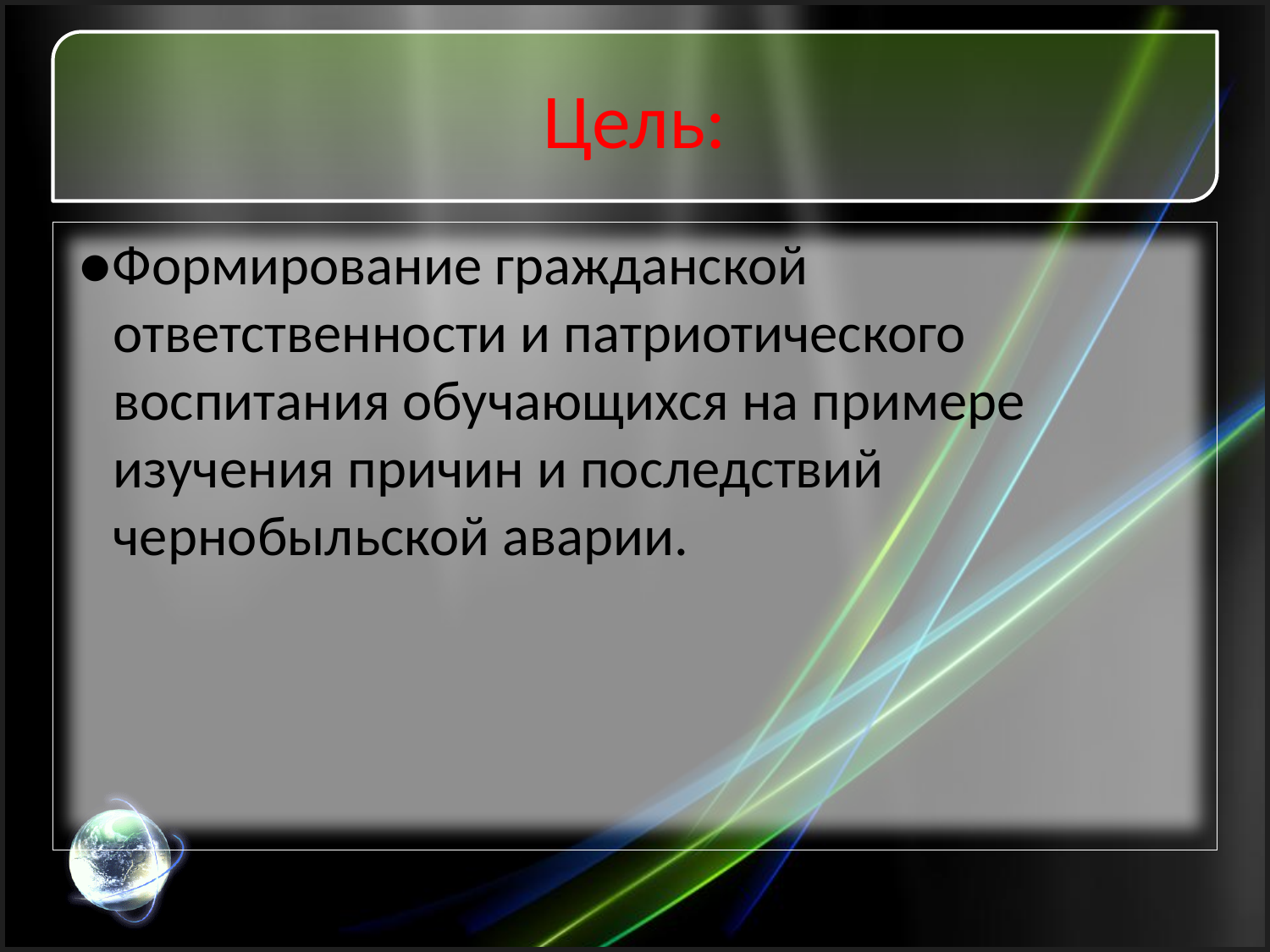

# Цель:
 ●Формирование гражданской ответственности и патриотического воспитания обучающихся на примере изучения причин и последствий чернобыльской аварии.